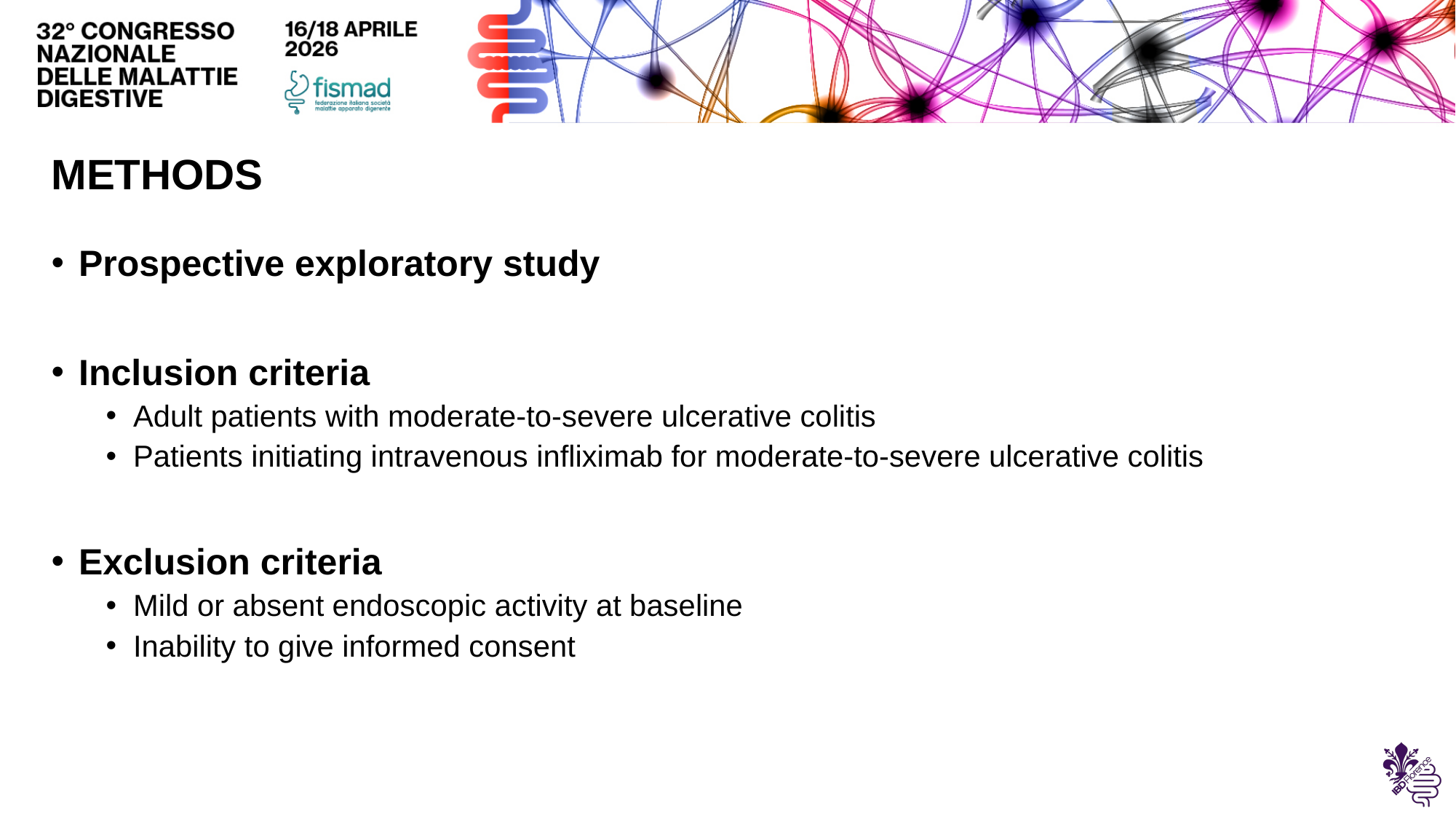

METHODS
Prospective exploratory study

Inclusion criteria
Adult patients with moderate-to-severe ulcerative colitis
Patients initiating intravenous infliximab for moderate-to-severe ulcerative colitis

Exclusion criteria
Mild or absent endoscopic activity at baseline
Inability to give informed consent